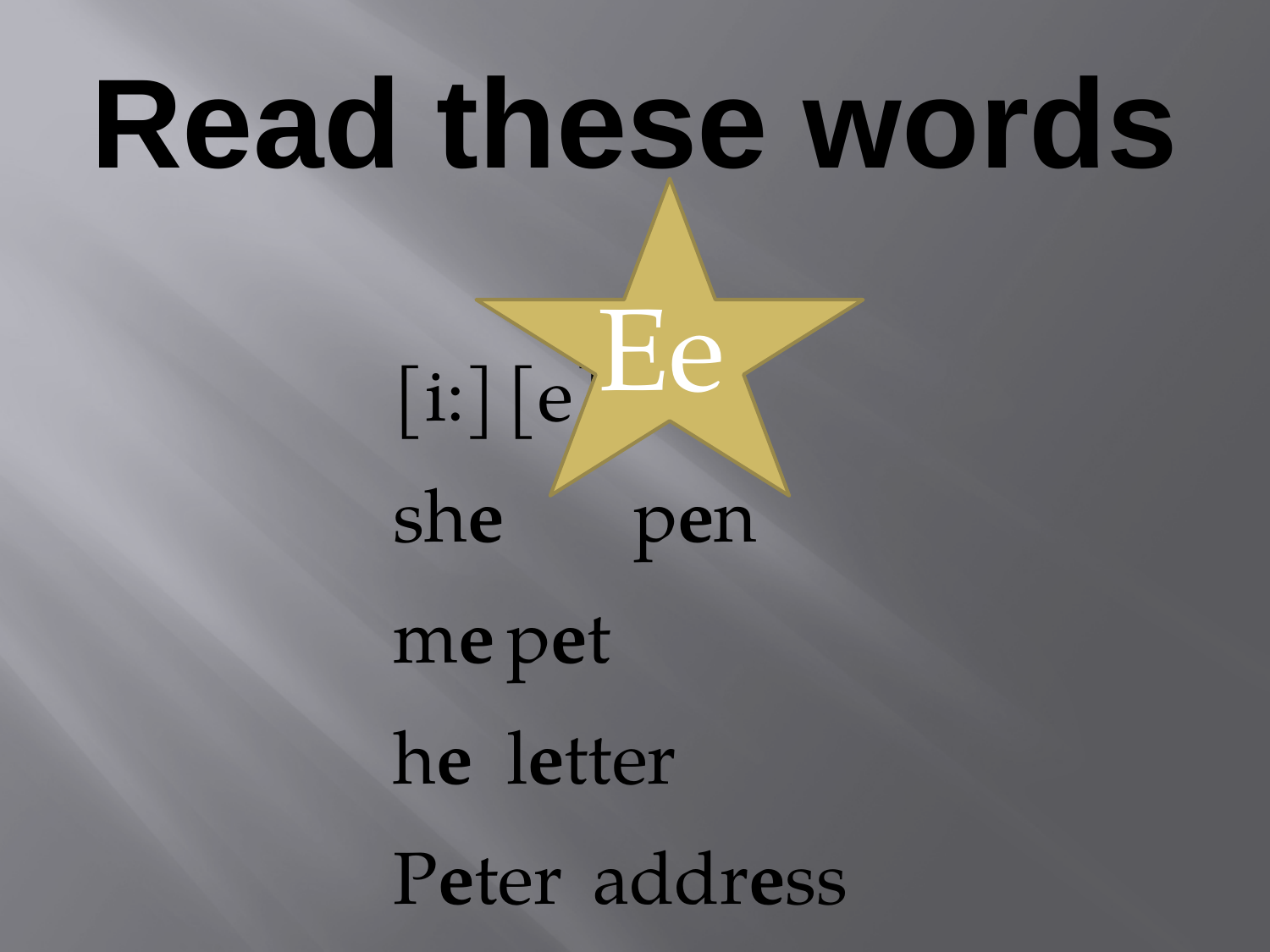

# Read these words

[i:]			[e]
she		          pen
me			pet
he				letter
Peter			address
Ee